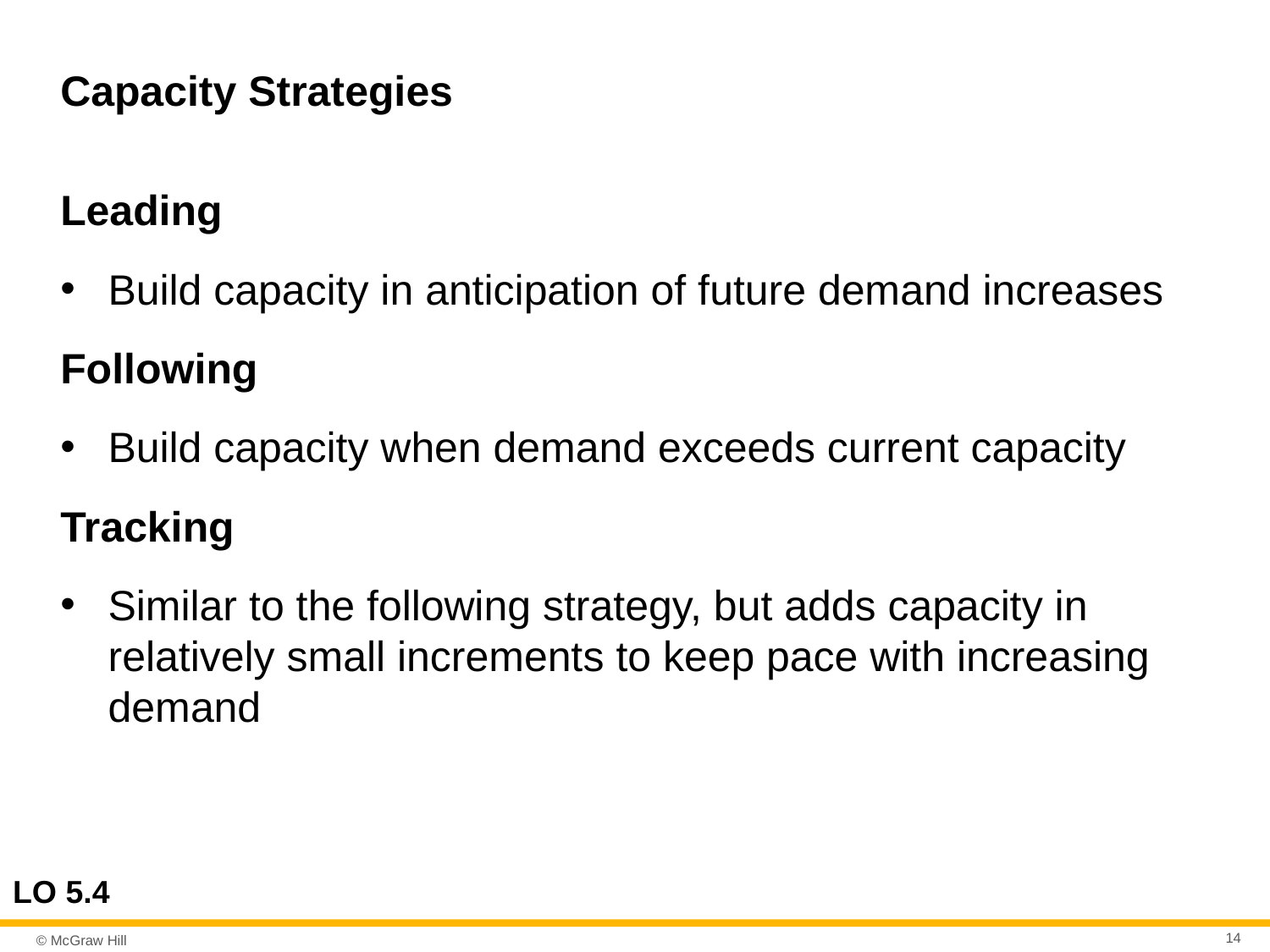

# Capacity Strategies
Leading
Build capacity in anticipation of future demand increases
Following
Build capacity when demand exceeds current capacity
Tracking
Similar to the following strategy, but adds capacity in relatively small increments to keep pace with increasing demand
LO 5.4